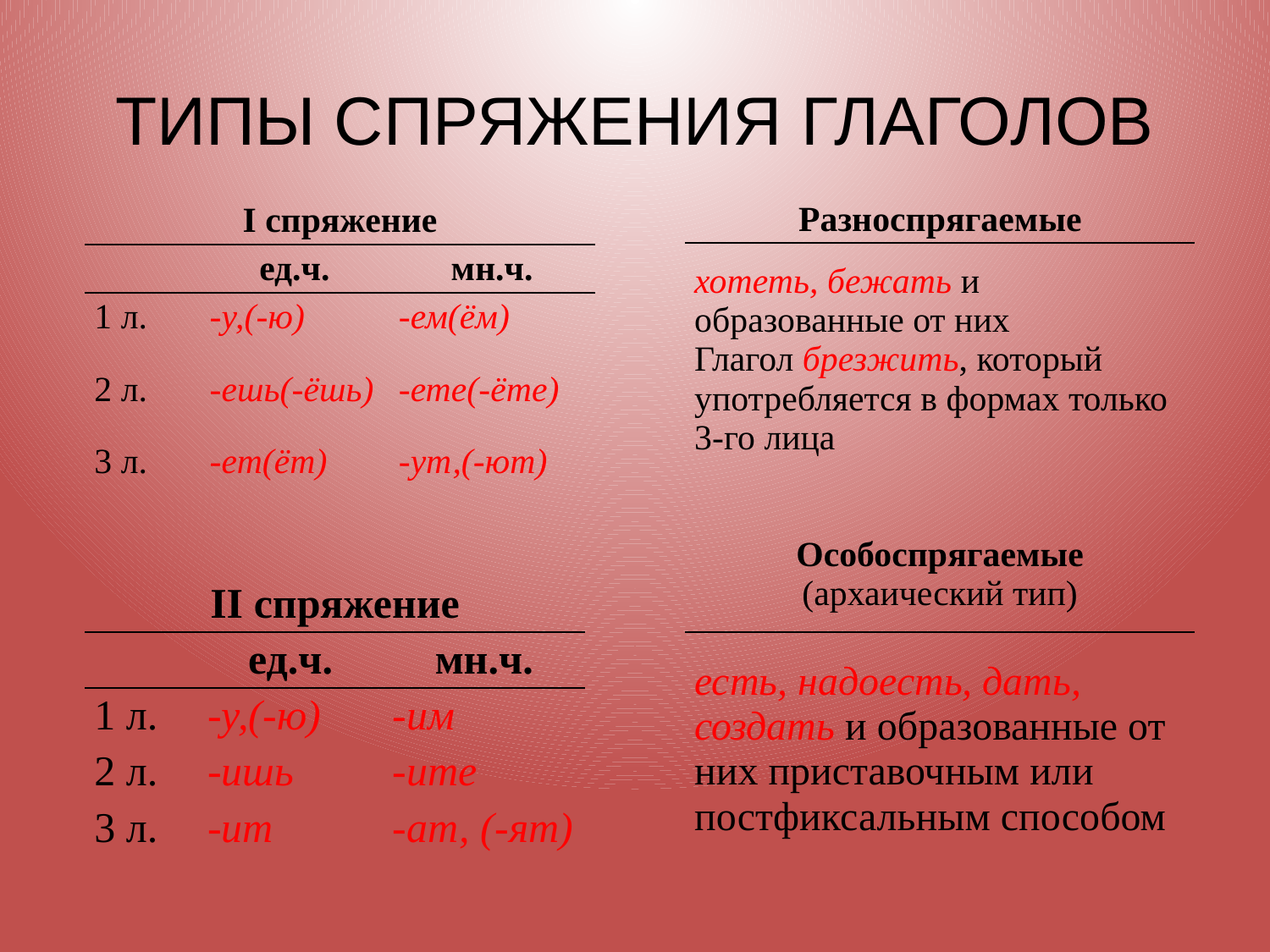

# ТИПЫ СПРЯЖЕНИЯ ГЛАГОЛОВ
| I спряжение |  |  |
| --- | --- | --- |
|  | ед.ч. | мн.ч. |
| 1 л. | -у,(-ю) | -ем(ём) |
| 2 л. | -ешь(-ёшь) | -ете(-ёте) |
| 3 л. | -ет(ёт) | -ут,(-ют) |
| Разноспрягаемые |
| --- |
| хотеть, бежать и образованные от них Глагол брезжить, который употребляется в формах только 3-го лица |
| Особоспрягаемые (архаический тип) |
| --- |
| есть, надоесть, дать, создать и образованные от них приставочным или постфиксальным способом |
| II спряжение |  |  |
| --- | --- | --- |
|  | ед.ч. | мн.ч. |
| 1 л. | -у,(-ю) | -им |
| 2 л. | -ишь | -ите |
| 3 л. | -ит | -ат, (-ят) |